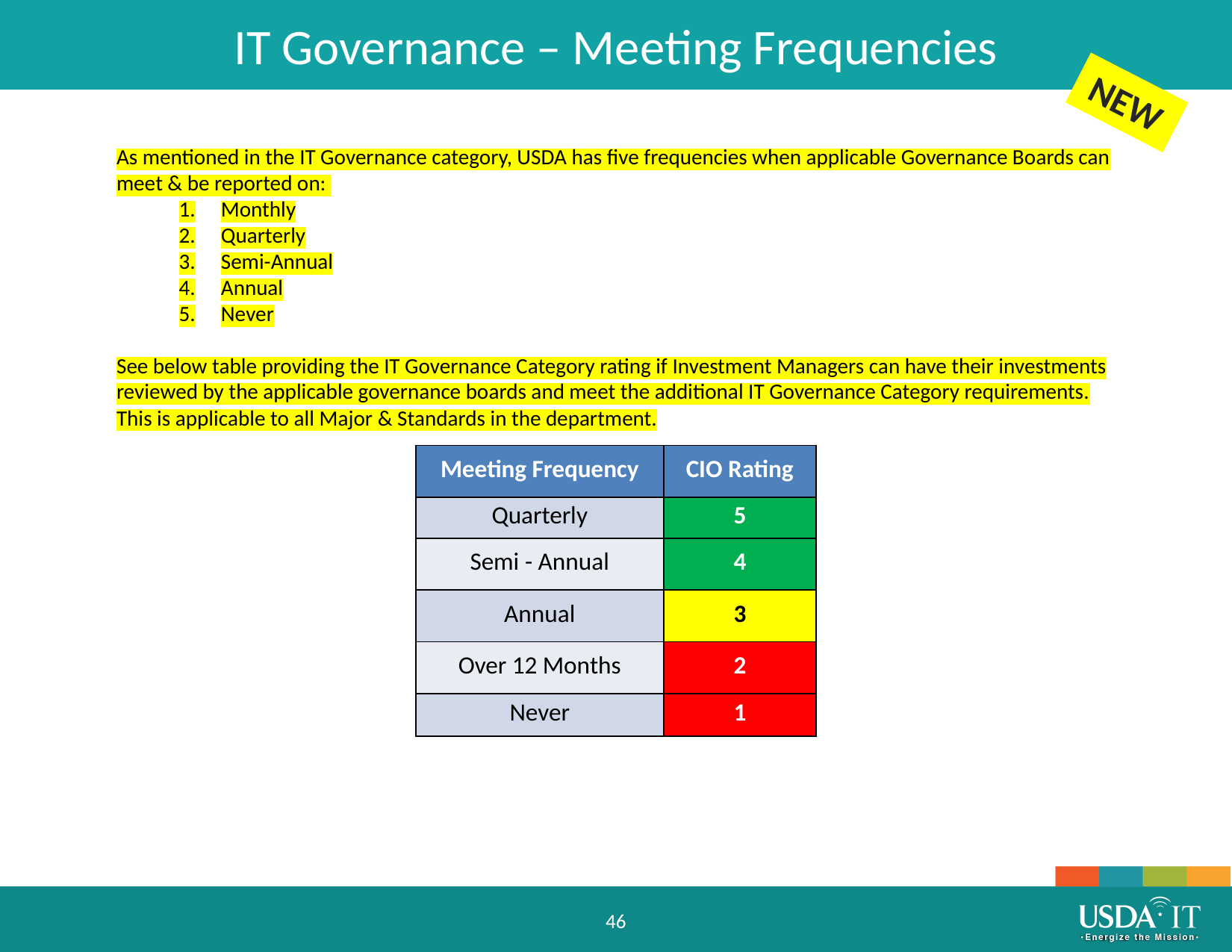

IT Governance – Meeting Frequencies
NEW
As mentioned in the IT Governance category, USDA has five frequencies when applicable Governance Boards can meet & be reported on:
Monthly
Quarterly
Semi-Annual
Annual
Never

See below table providing the IT Governance Category rating if Investment Managers can have their investments reviewed by the applicable governance boards and meet the additional IT Governance Category requirements. This is applicable to all Major & Standards in the department.

| Meeting Frequency | CIO Rating |
| --- | --- |
| Quarterly | 5 |
| Semi - Annual | 4 |
| Annual | 3 |
| Over 12 Months | 2 |
| Never | 1 |
46